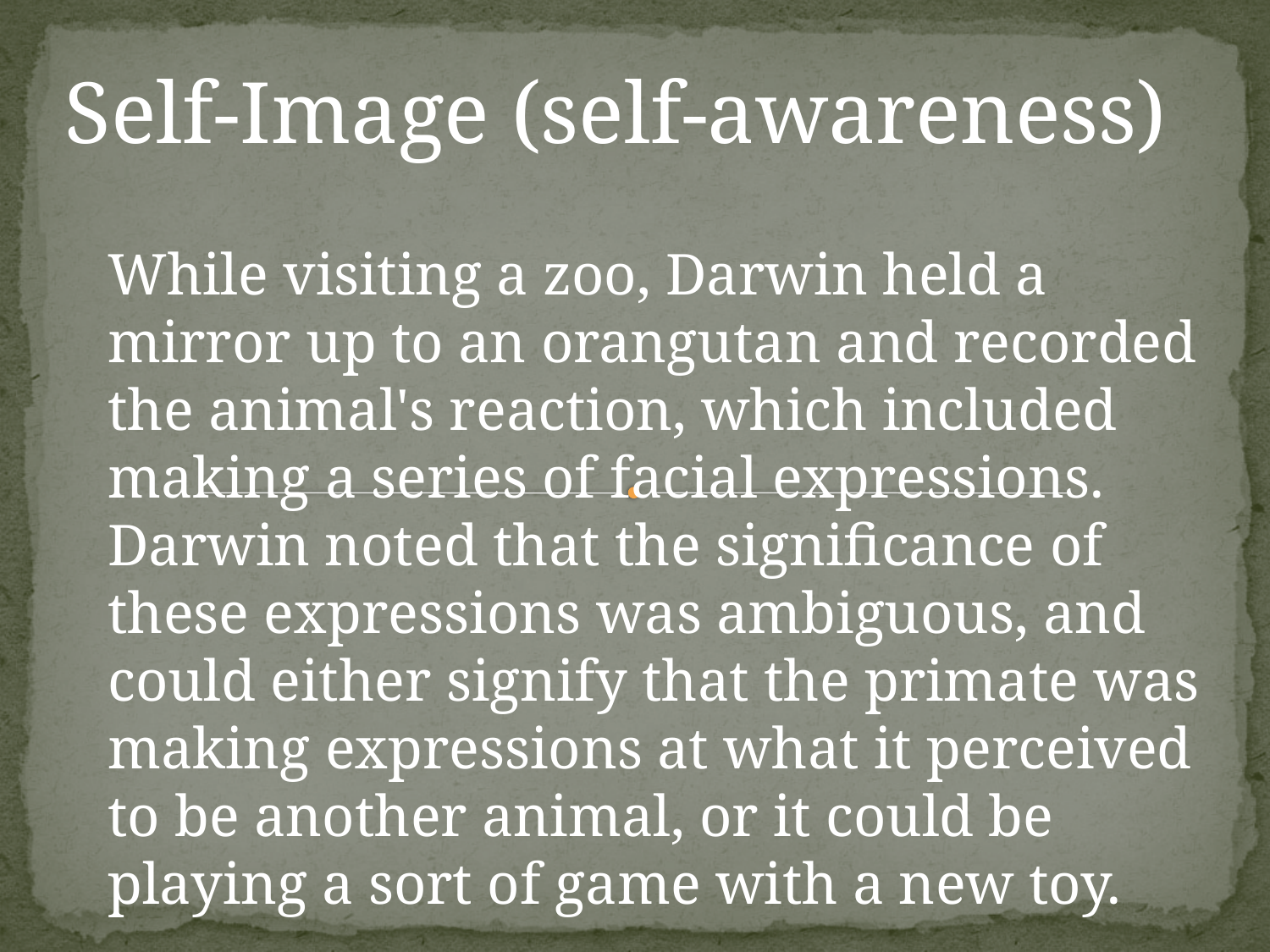

Self-Image (self-awareness)
While visiting a zoo, Darwin held a mirror up to an orangutan and recorded the animal's reaction, which included making a series of facial expressions. Darwin noted that the significance of these expressions was ambiguous, and could either signify that the primate was making expressions at what it perceived to be another animal, or it could be playing a sort of game with a new toy.